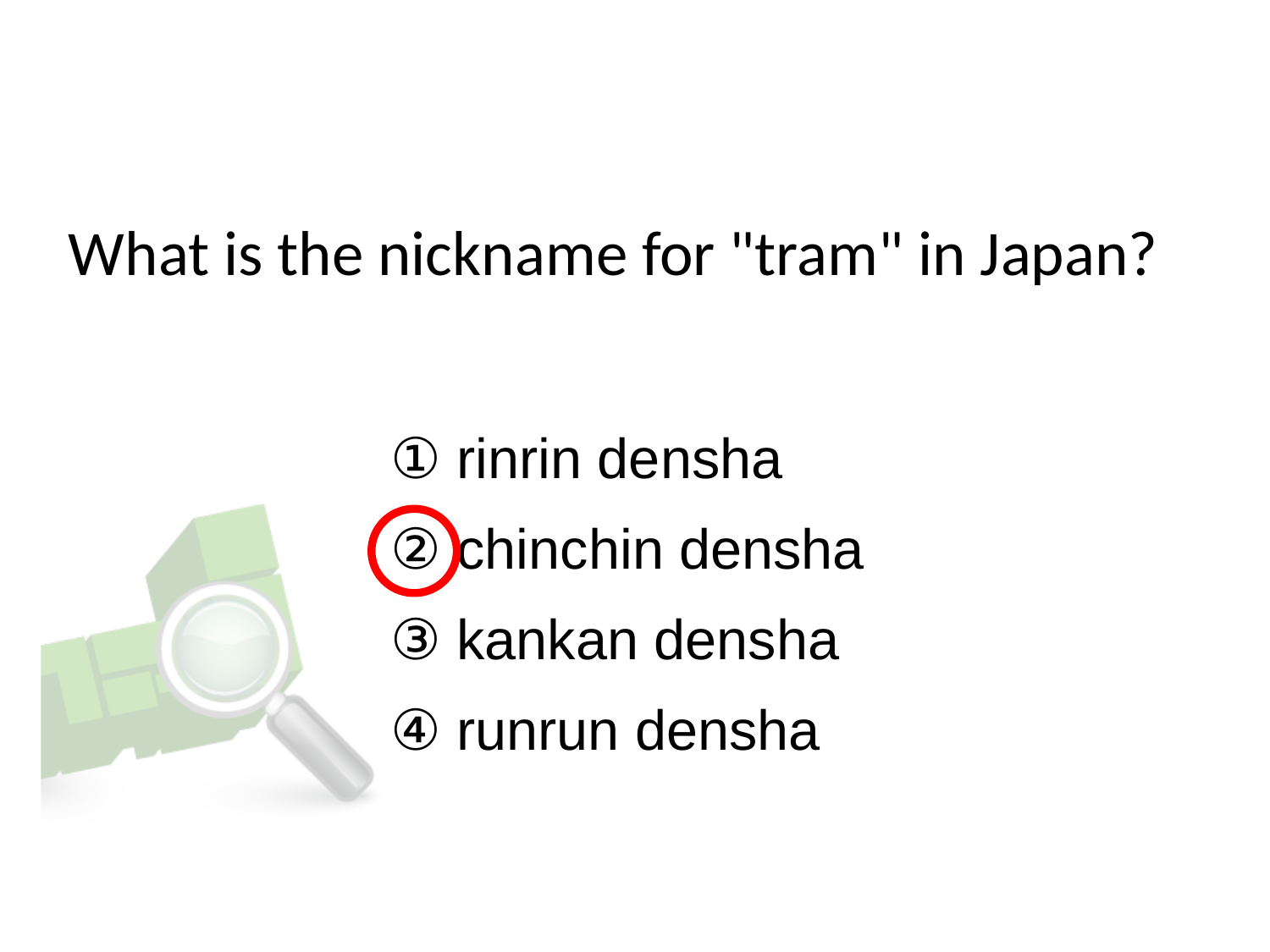

# What is the nickname for "tram" in Japan?
① rinrin densha
② chinchin densha
③ kankan densha
④ runrun densha